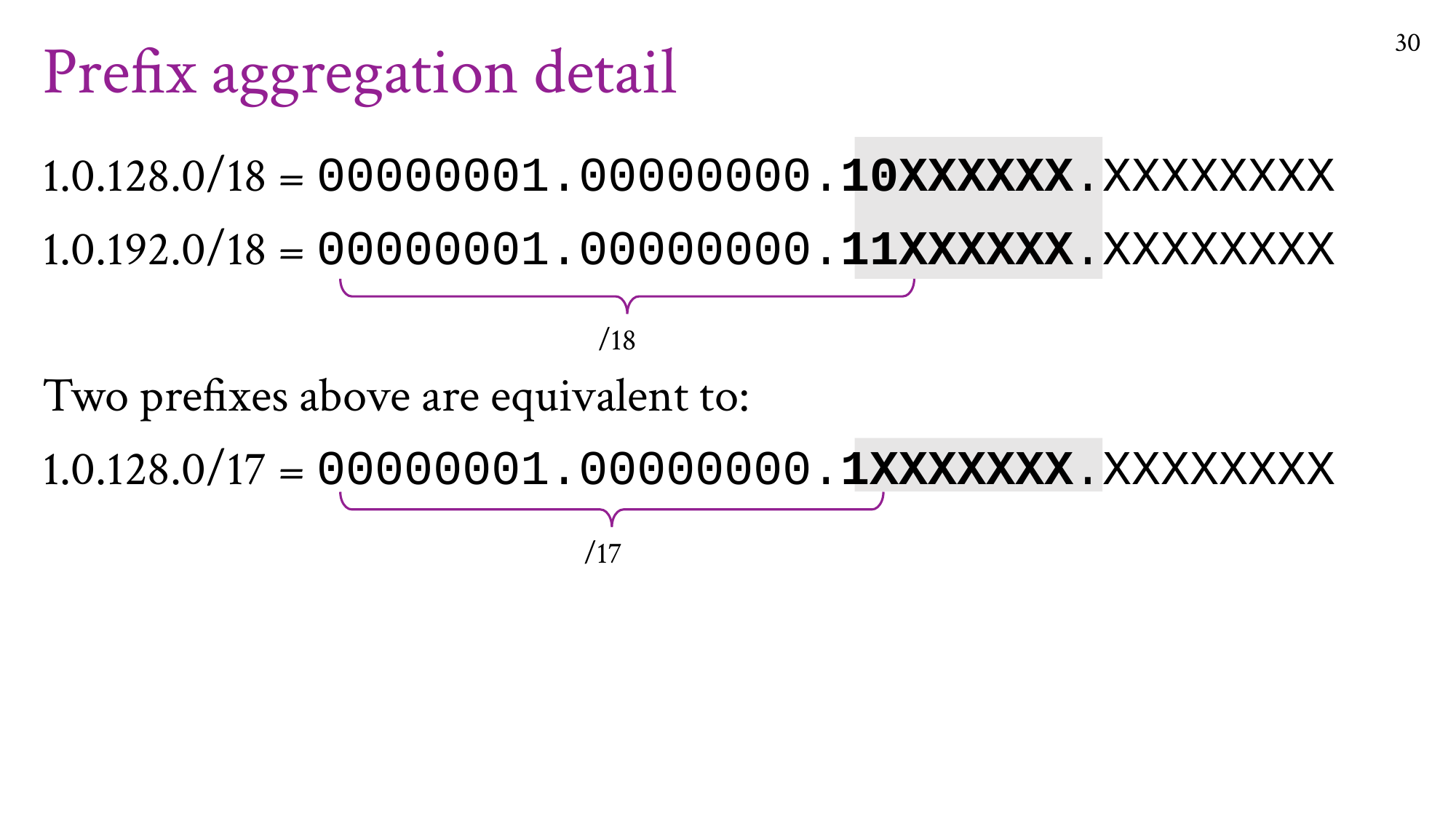

# Prefix aggregation detail
1.0.128.0/18 = 00000001.00000000.10XXXXXX.XXXXXXXX
1.0.192.0/18 = 00000001.00000000.11XXXXXX.XXXXXXXX

Two prefixes above are equivalent to:
1.0.128.0/17 = 00000001.00000000.1XXXXXXX.XXXXXXXX

/18

/17